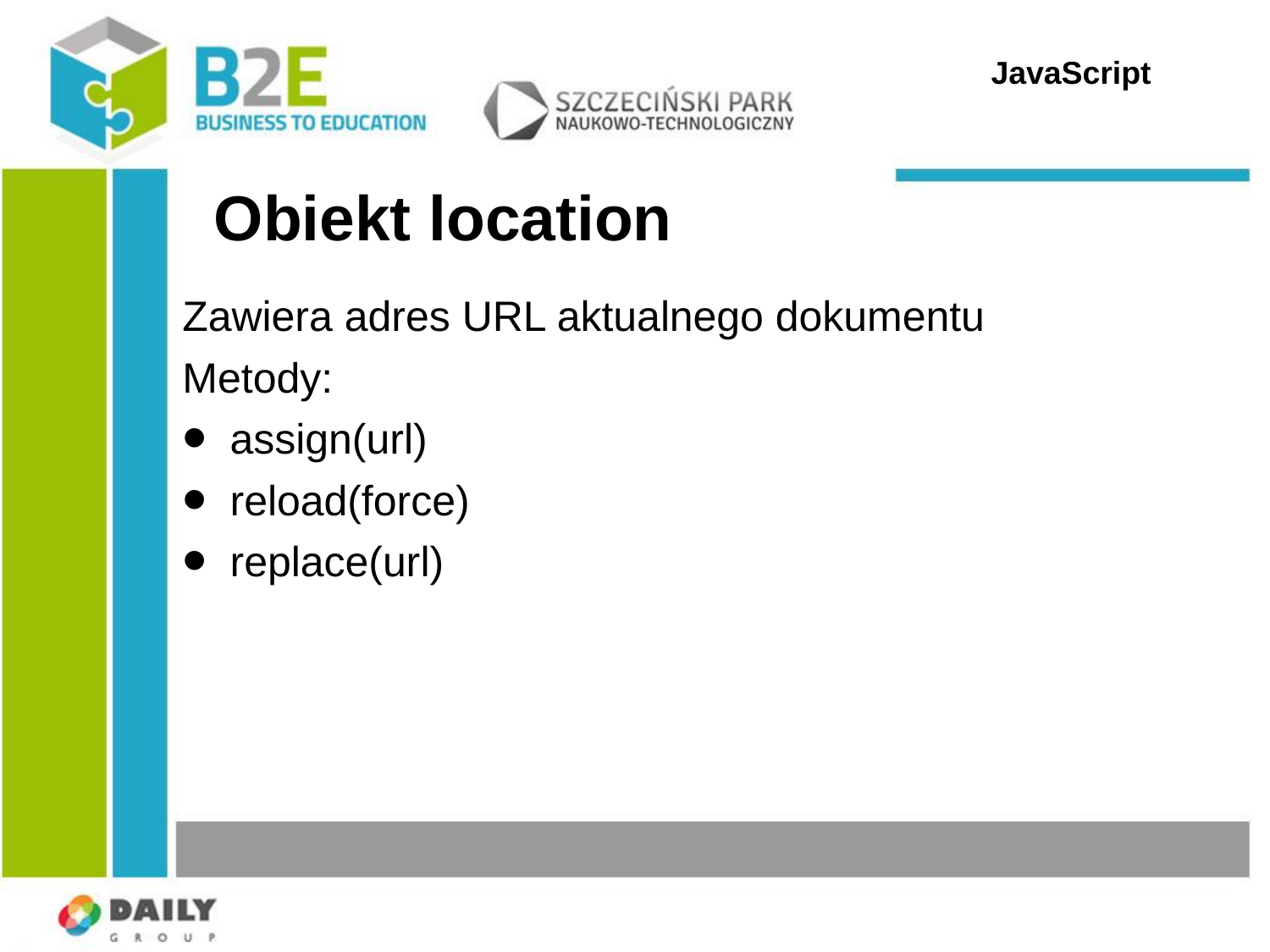

JavaScript
Obiekt location
Zawiera adres URL aktualnego dokumentu
Metody:
assign(url)
reload(force)
replace(url)